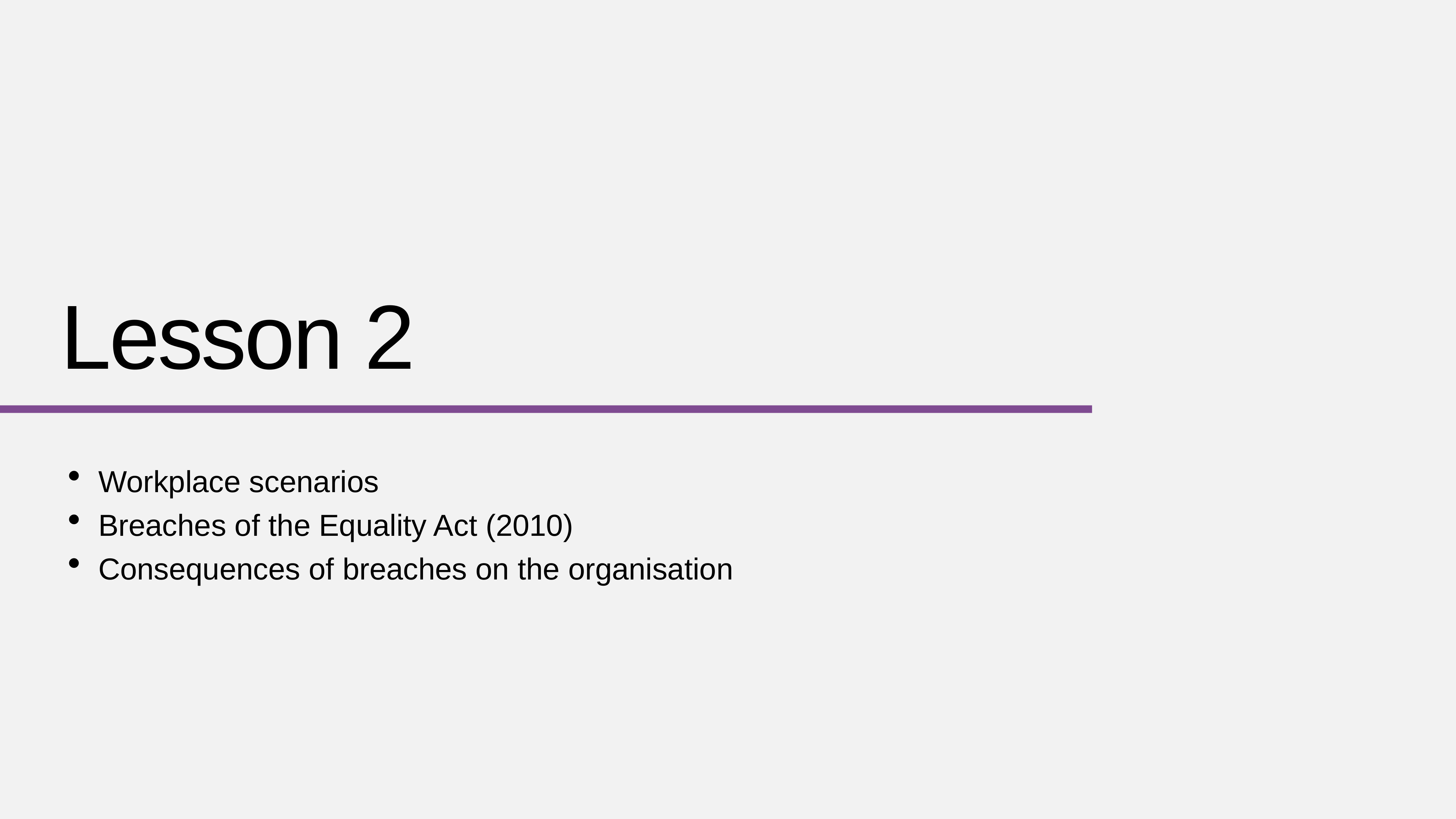

# Lesson 2
Workplace scenarios
Breaches of the Equality Act (2010)
Consequences of breaches on the organisation